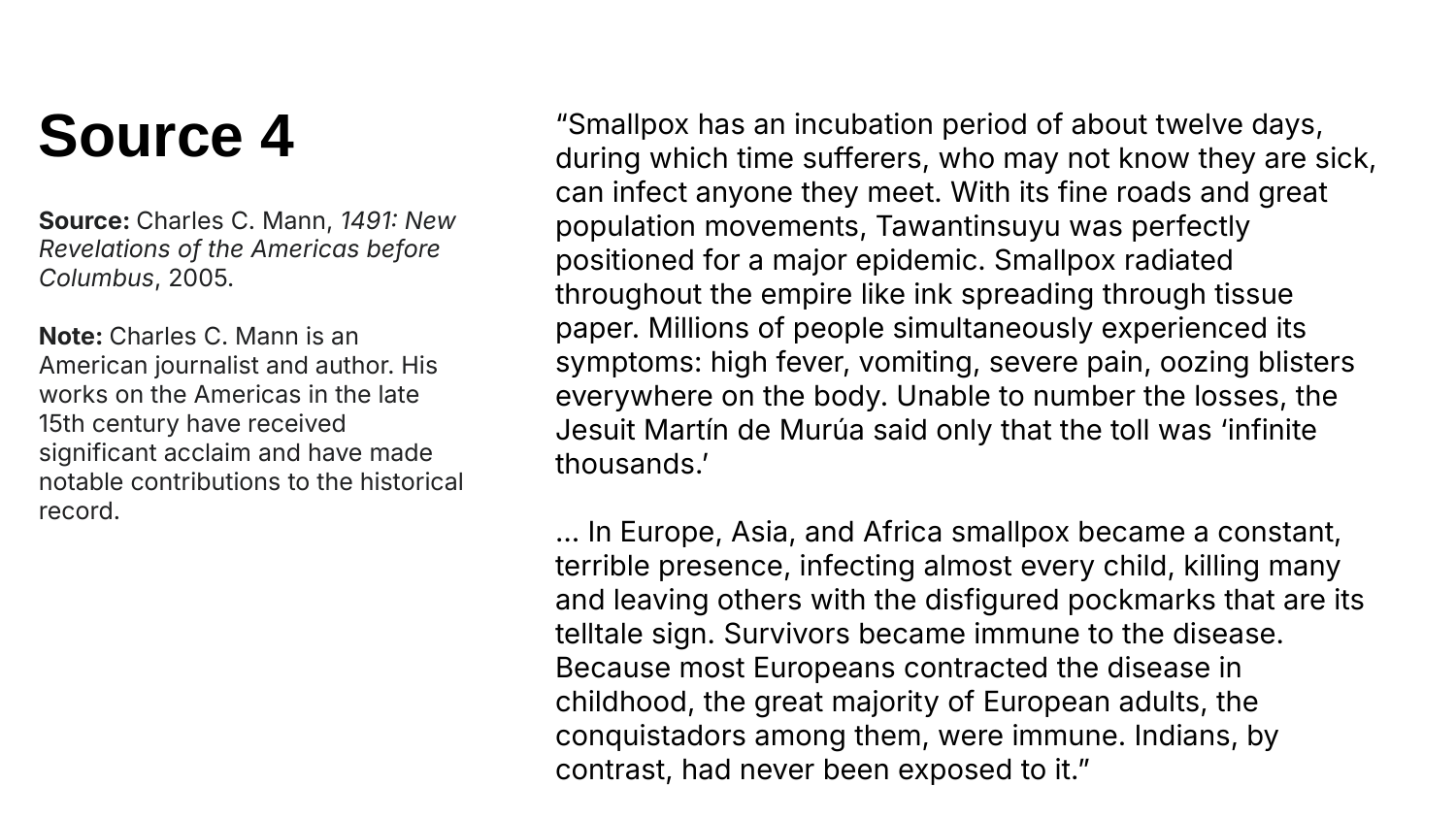

Source 4

Source: Charles C. Mann, 1491: New Revelations of the Americas before Columbus, 2005.

Note: Charles C. Mann is an American journalist and author. His works on the Americas in the late 15th century have received significant acclaim and have made notable contributions to the historical record.

“Smallpox has an incubation period of about twelve days, during which time sufferers, who may not know they are sick, can infect anyone they meet. With its fine roads and great population movements, Tawantinsuyu was perfectly positioned for a major epidemic. Smallpox radiated throughout the empire like ink spreading through tissue paper. Millions of people simultaneously experienced its symptoms: high fever, vomiting, severe pain, oozing blisters everywhere on the body. Unable to number the losses, the Jesuit Martín de Murúa said only that the toll was ‘infinite thousands.’

… In Europe, Asia, and Africa smallpox became a constant, terrible presence, infecting almost every child, killing many and leaving others with the disfigured pockmarks that are its telltale sign. Survivors became immune to the disease. Because most Europeans contracted the disease in childhood, the great majority of European adults, the conquistadors among them, were immune. Indians, by contrast, had never been exposed to it.”